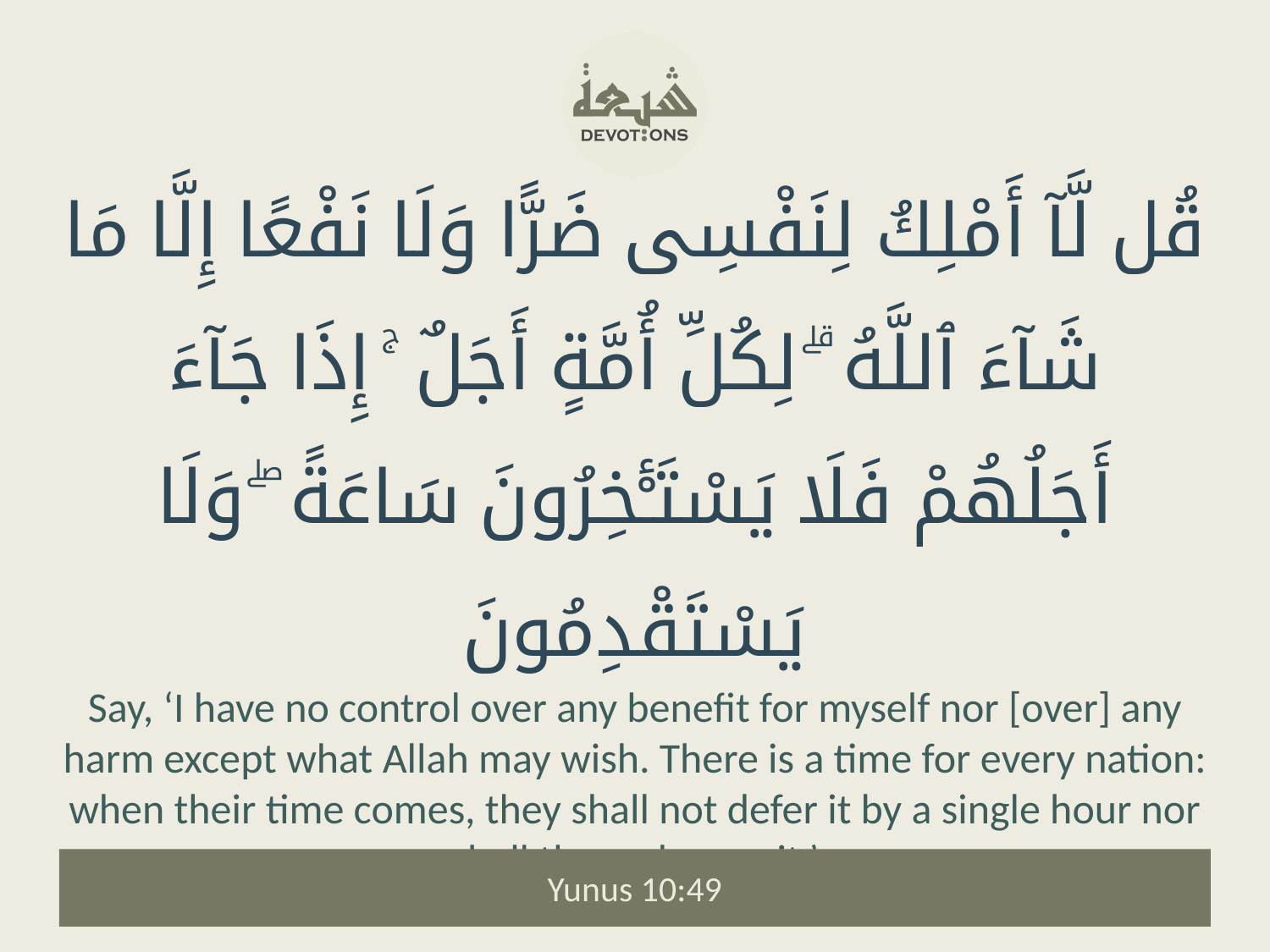

قُل لَّآ أَمْلِكُ لِنَفْسِى ضَرًّا وَلَا نَفْعًا إِلَّا مَا شَآءَ ٱللَّهُ ۗ لِكُلِّ أُمَّةٍ أَجَلٌ ۚ إِذَا جَآءَ أَجَلُهُمْ فَلَا يَسْتَـْٔخِرُونَ سَاعَةً ۖ وَلَا يَسْتَقْدِمُونَ
Say, ‘I have no control over any benefit for myself nor [over] any harm except what Allah may wish. There is a time for every nation: when their time comes, they shall not defer it by a single hour nor shall they advance it.’
Yunus 10:49